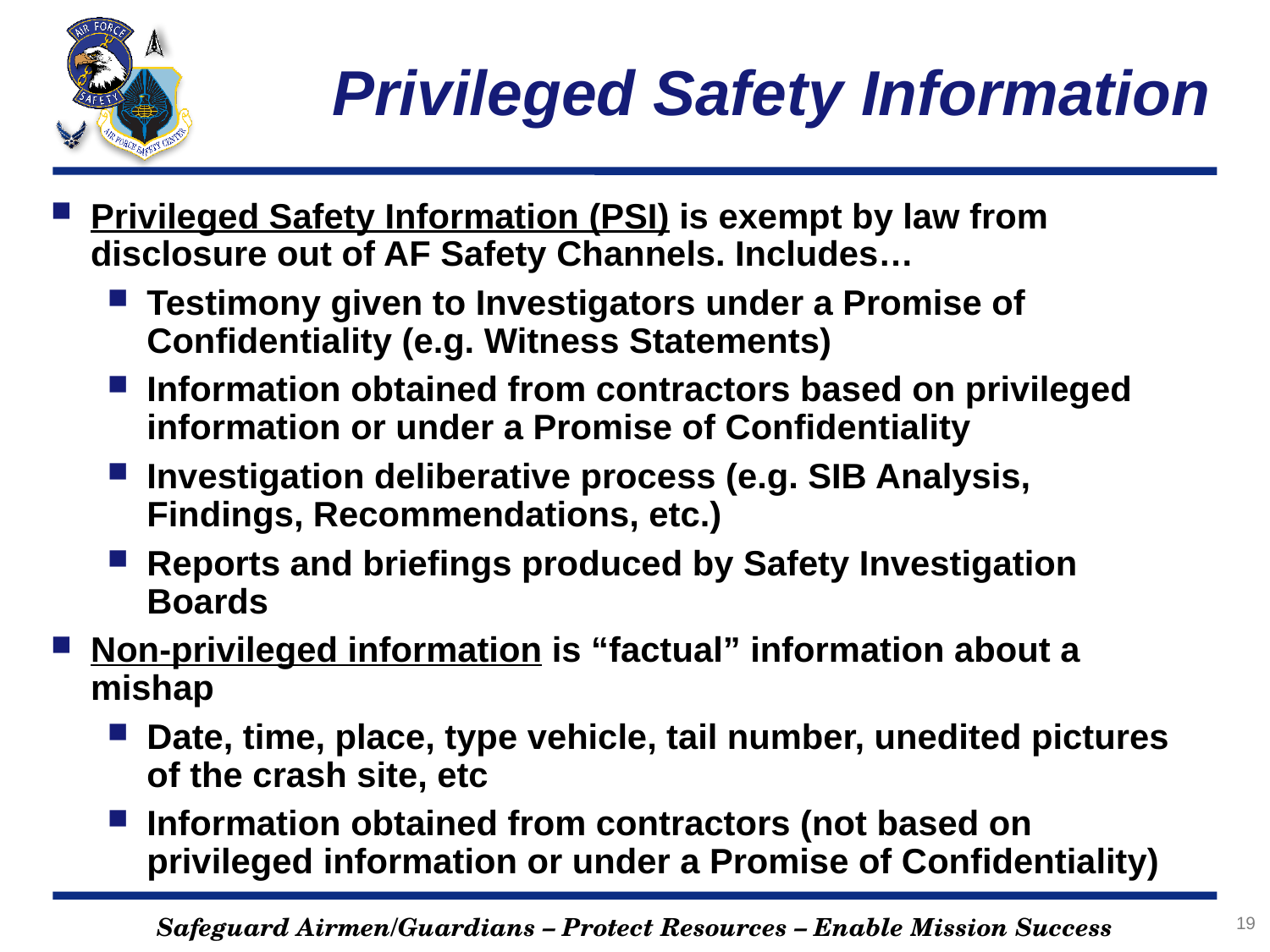

# Privileged Safety Information
Privileged Safety Information (PSI) is exempt by law from disclosure out of AF Safety Channels. Includes…
Testimony given to Investigators under a Promise of Confidentiality (e.g. Witness Statements)
Information obtained from contractors based on privileged information or under a Promise of Confidentiality
Investigation deliberative process (e.g. SIB Analysis, Findings, Recommendations, etc.)
Reports and briefings produced by Safety Investigation Boards
Non-privileged information is “factual” information about a mishap
Date, time, place, type vehicle, tail number, unedited pictures of the crash site, etc
Information obtained from contractors (not based on privileged information or under a Promise of Confidentiality)

19